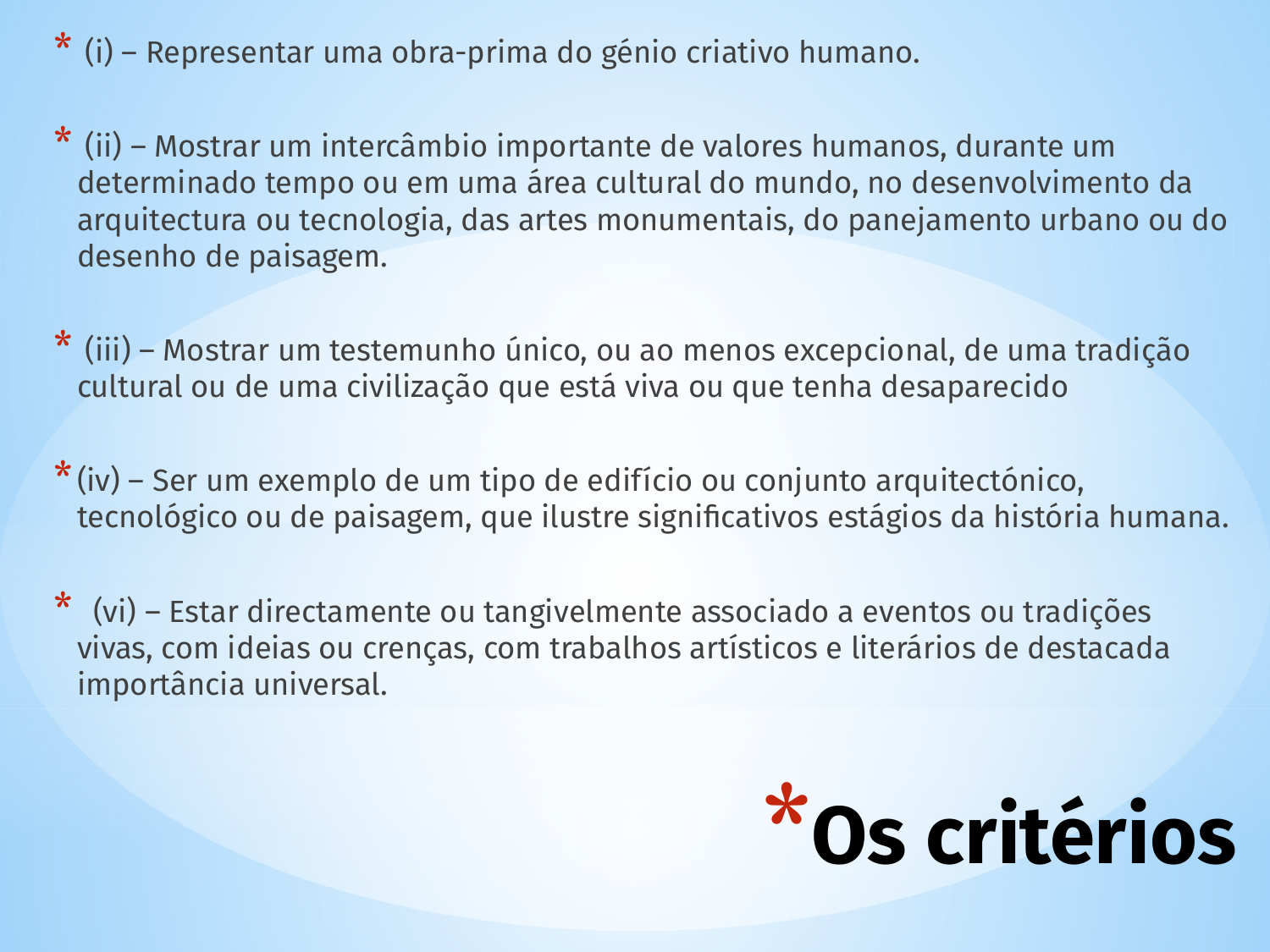

(i) – Representar uma obra-prima do génio criativo humano.

 (ii) – Mostrar um intercâmbio importante de valores humanos, durante um determinado tempo ou em uma área cultural do mundo, no desenvolvimento da arquitectura ou tecnologia, das artes monumentais, do panejamento urbano ou do desenho de paisagem.

 (iii) – Mostrar um testemunho único, ou ao menos excepcional, de uma tradição cultural ou de uma civilização que está viva ou que tenha desaparecido

(iv) – Ser um exemplo de um tipo de edifício ou conjunto arquitectónico, tecnológico ou de paisagem, que ilustre significativos estágios da história humana.

  (vi) – Estar directamente ou tangivelmente associado a eventos ou tradições vivas, com ideias ou crenças, com trabalhos artísticos e literários de destacada importância universal.

# Os critérios